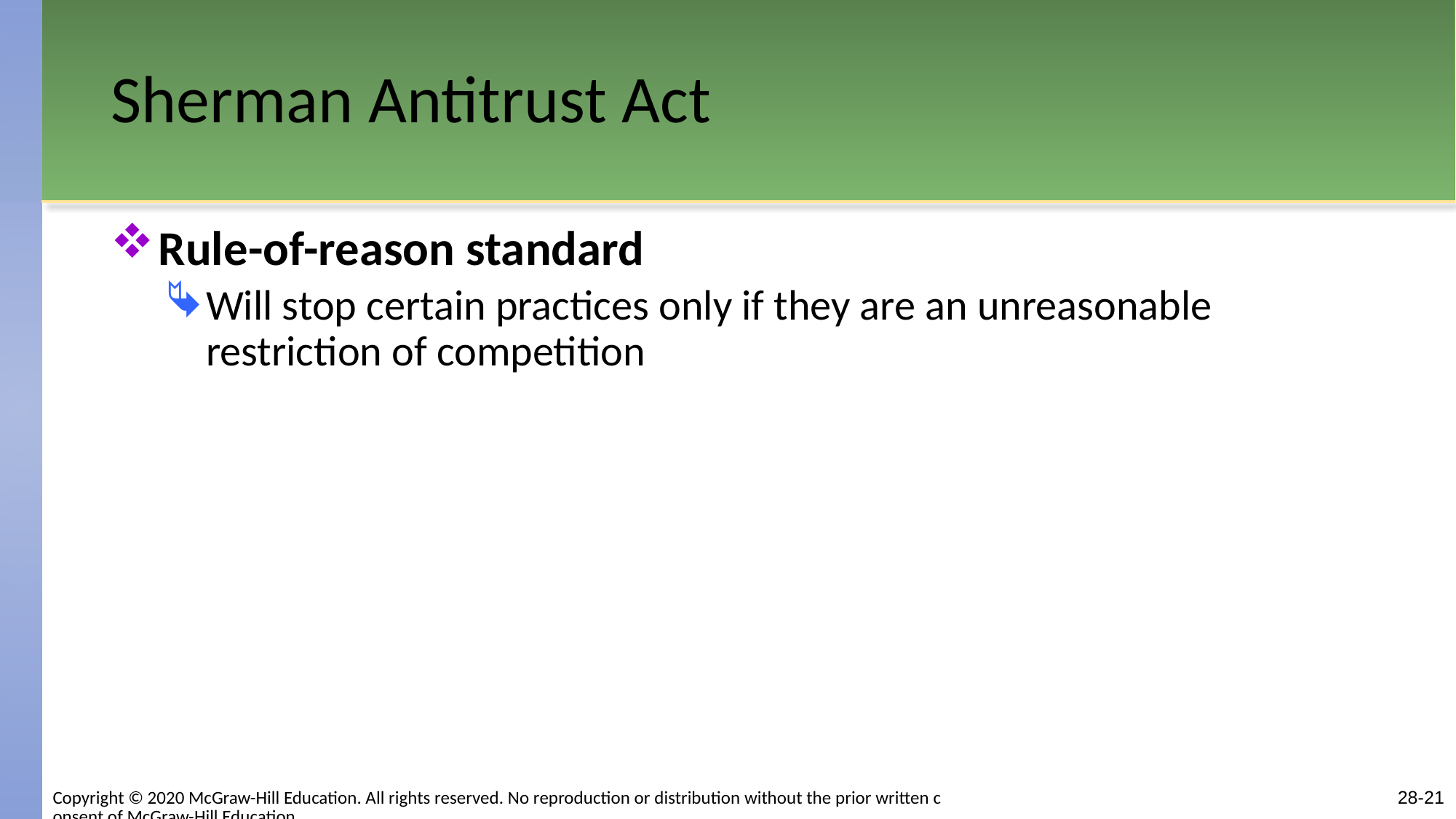

# Sherman Antitrust Act
Rule-of-reason standard
Will stop certain practices only if they are an unreasonable restriction of competition

Copyright © 2020 McGraw-Hill Education. All rights reserved. No reproduction or distribution without the prior written consent of McGraw-Hill Education.
28-21